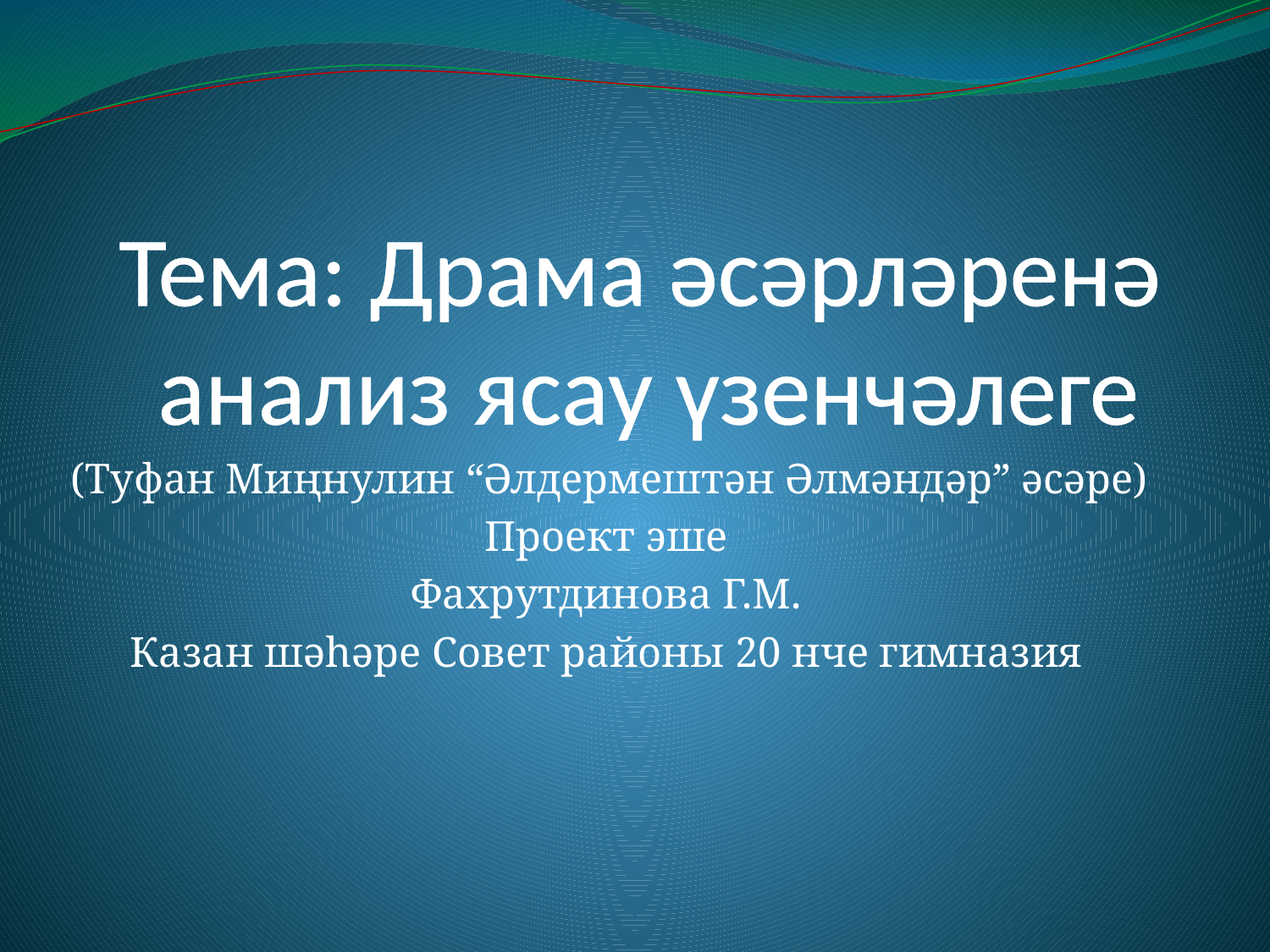

# Тема: Драма әсәрләренә анализ ясау үзенчәлеге
(Туфан Миңнулин “Әлдермештән Әлмәндәр” әсәре)
Проект эше
Фахрутдинова Г.М.
Казан шәһәре Совет районы 20 нче гимназия